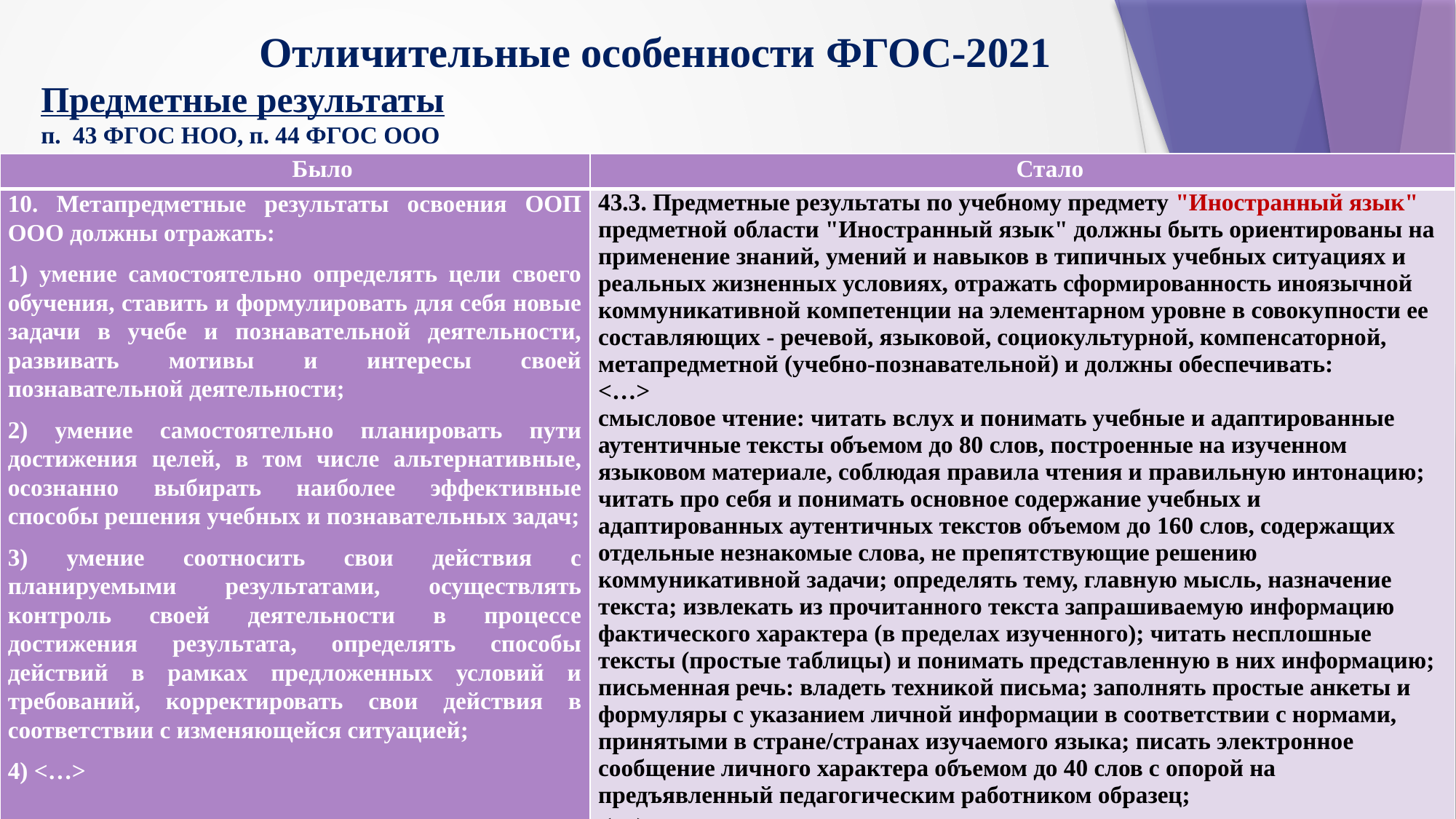

# Отличительные особенности ФГОС-2021 Предметные результаты п.  43 ФГОС НОО, п. 44 ФГОС ООО
| Было | Стало |
| --- | --- |
| 10. Метапредметные результаты освоения ООП ООО должны отражать: 1) умение самостоятельно определять цели своего обучения, ставить и формулировать для себя новые задачи в учебе и познавательной деятельности, развивать мотивы и интересы своей познавательной деятельности; 2) умение самостоятельно планировать пути достижения целей, в том числе альтернативные, осознанно выбирать наиболее эффективные способы решения учебных и познавательных задач; 3) умение соотносить свои действия с планируемыми результатами, осуществлять контроль своей деятельности в процессе достижения результата, определять способы действий в рамках предложенных условий и требований, корректировать свои действия в соответствии с изменяющейся ситуацией; 4) <…> | 43.3. Предметные результаты по учебному предмету "Иностранный язык" предметной области "Иностранный язык" должны быть ориентированы на применение знаний, умений и навыков в типичных учебных ситуациях и реальных жизненных условиях, отражать сформированность иноязычной коммуникативной компетенции на элементарном уровне в совокупности ее составляющих - речевой, языковой, социокультурной, компенсаторной, метапредметной (учебно-познавательной) и должны обеспечивать: <…> смысловое чтение: читать вслух и понимать учебные и адаптированные аутентичные тексты объемом до 80 слов, построенные на изученном языковом материале, соблюдая правила чтения и правильную интонацию; читать про себя и понимать основное содержание учебных и адаптированных аутентичных текстов объемом до 160 слов, содержащих отдельные незнакомые слова, не препятствующие решению коммуникативной задачи; определять тему, главную мысль, назначение текста; извлекать из прочитанного текста запрашиваемую информацию фактического характера (в пределах изученного); читать несплошные тексты (простые таблицы) и понимать представленную в них информацию; письменная речь: владеть техникой письма; заполнять простые анкеты и формуляры с указанием личной информации в соответствии с нормами, принятыми в стране/странах изучаемого языка; писать электронное сообщение личного характера объемом до 40 слов с опорой на предъявленный педагогическим работником образец; <…> |